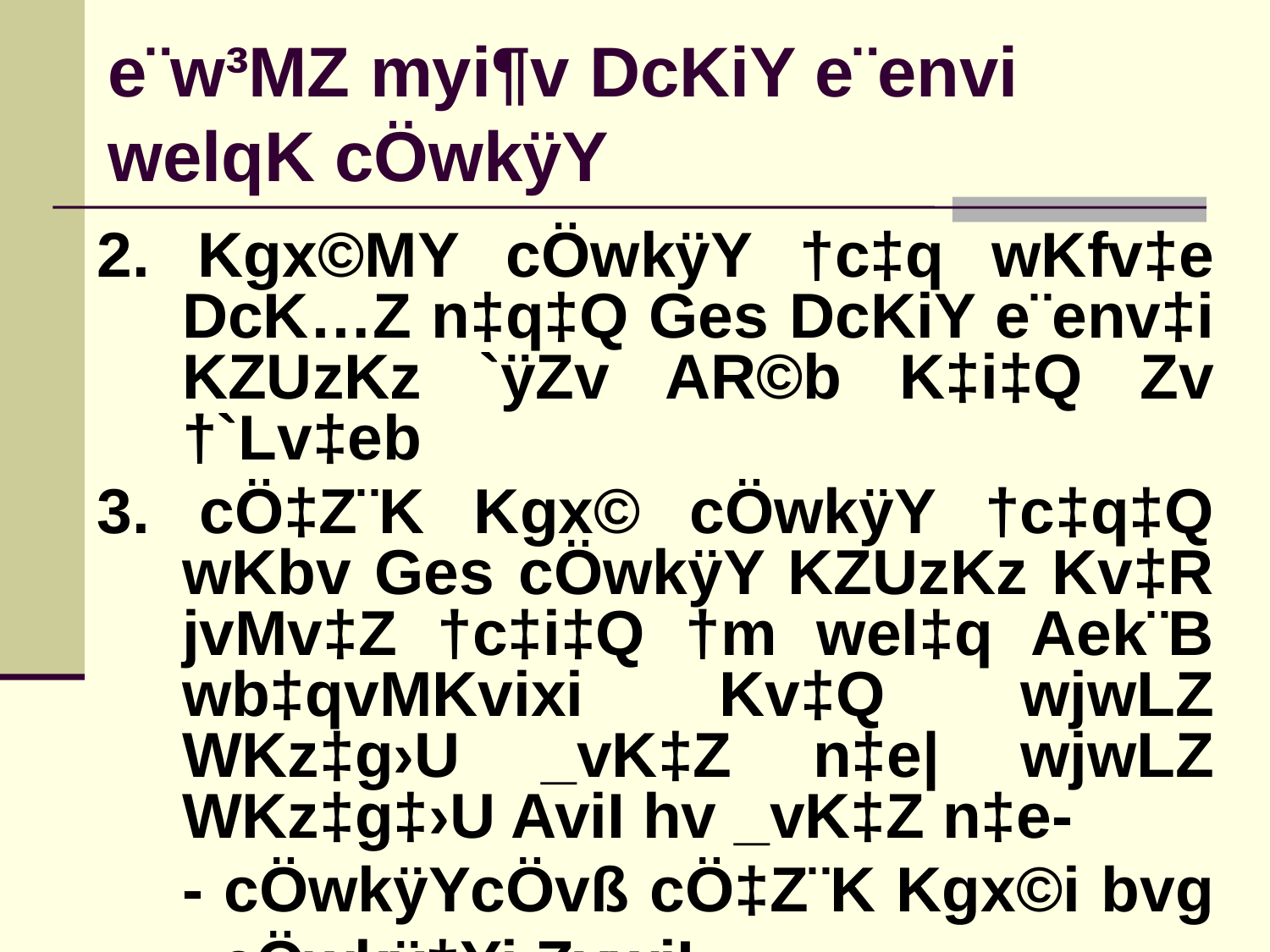

# e¨w³MZ myi¶v DcKiY e¨envi welqK cÖwkÿY
2. Kgx©MY cÖwkÿY †c‡q wKfv‡e DcK…Z n‡q‡Q Ges DcKiY e¨env‡i KZUzKz `ÿZv AR©b K‡i‡Q Zv †`Lv‡eb
3. cÖ‡Z¨K Kgx© cÖwkÿY †c‡q‡Q wKbv Ges cÖwkÿY KZUzKz Kv‡R jvMv‡Z †c‡i‡Q †m wel‡q Aek¨B wb‡qvMKvixi Kv‡Q wjwLZ WKz‡g›U _vK‡Z n‡e| wjwLZ WKz‡g‡›U AviI hv _vK‡Z n‡e-
	- cÖwkÿYcÖvß cÖ‡Z¨K Kgx©i bvg
	- cÖwkÿ‡Yi ZvwiL
	- cÖwkÿ‡Yi welqe¯‘